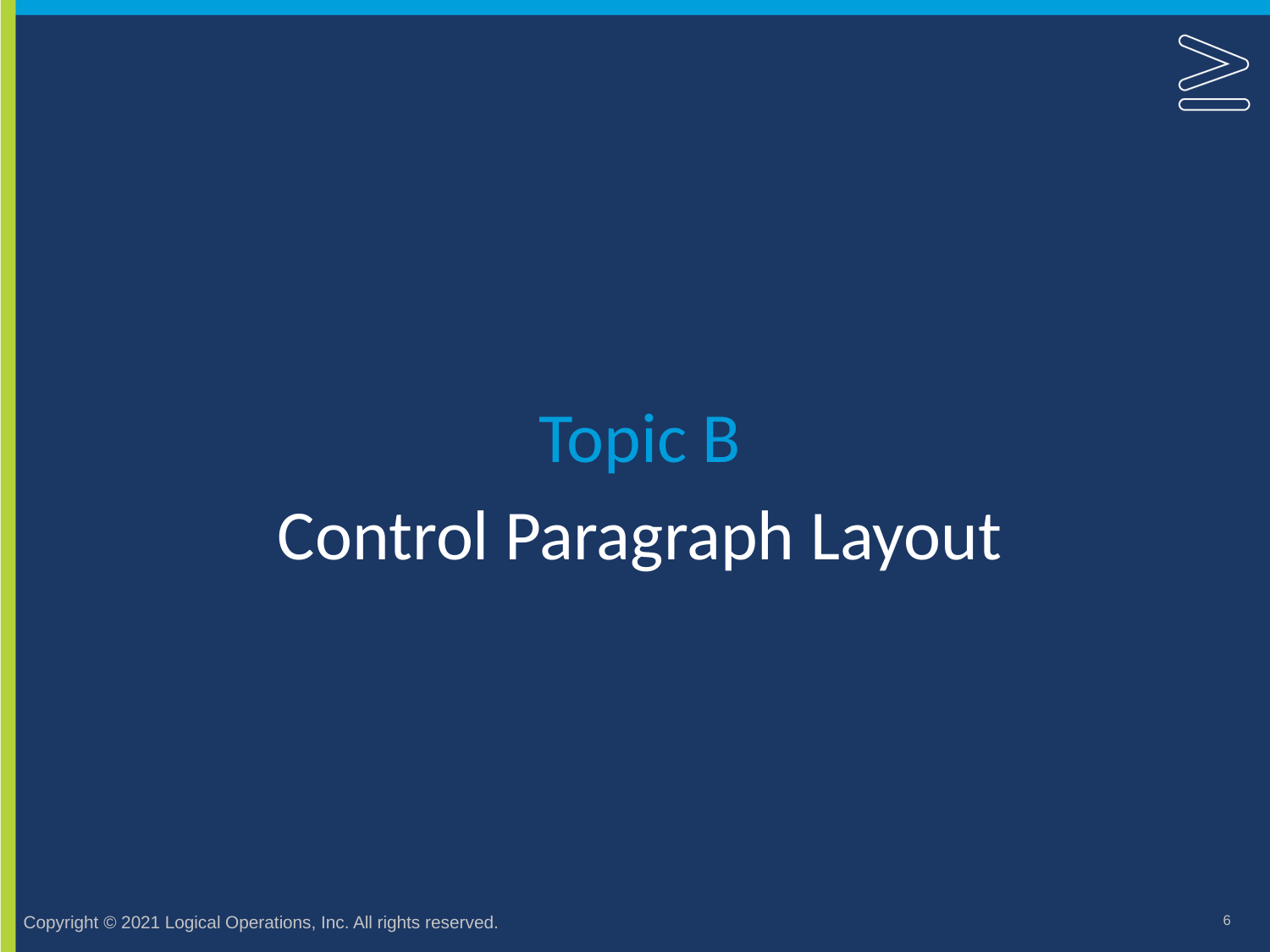

Topic B
# Control Paragraph Layout
6